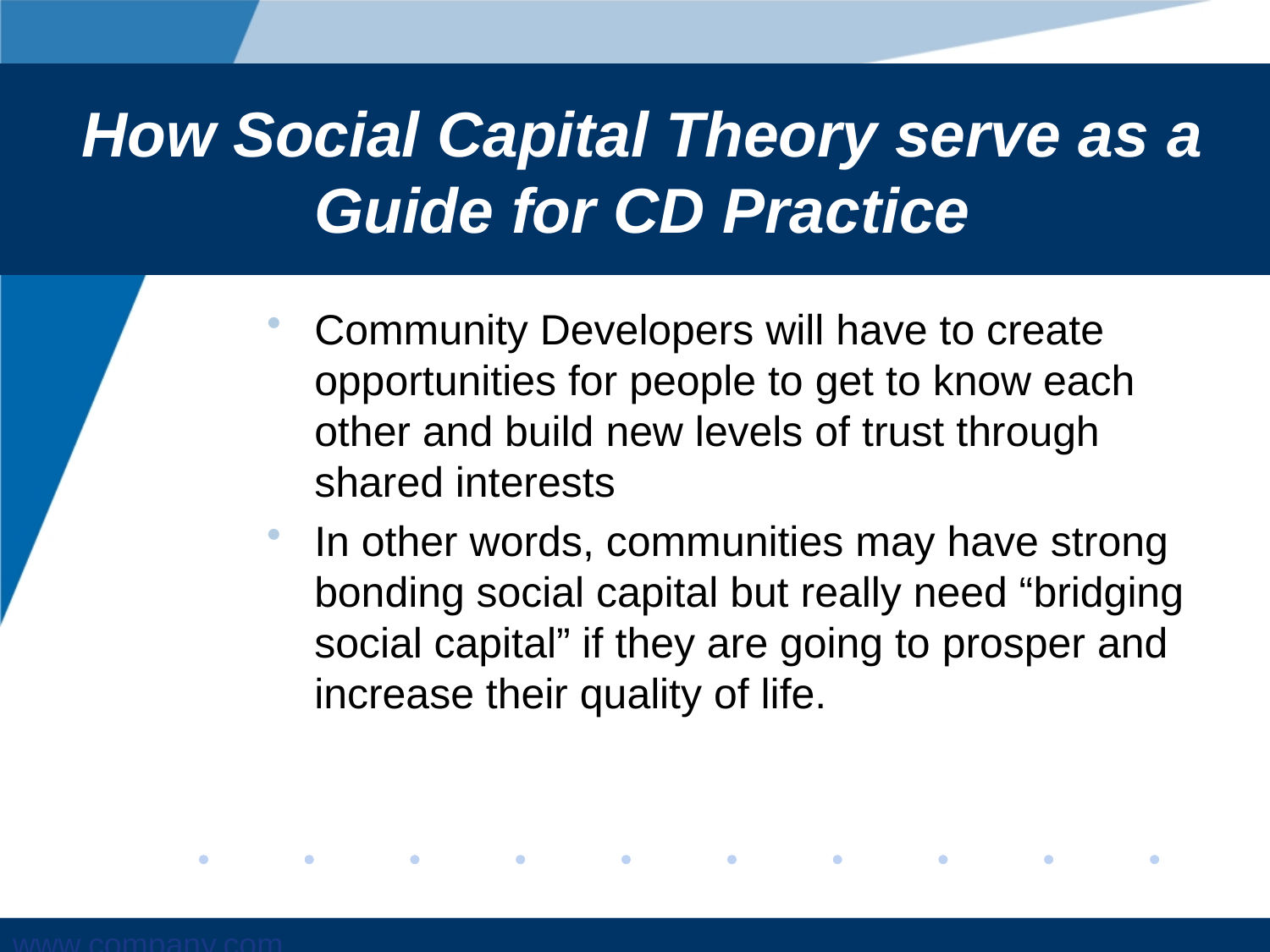

# How Social Capital Theory serve as a Guide for CD Practice
Community Developers will have to create opportunities for people to get to know each other and build new levels of trust through shared interests
In other words, communities may have strong bonding social capital but really need “bridging social capital” if they are going to prosper and increase their quality of life.